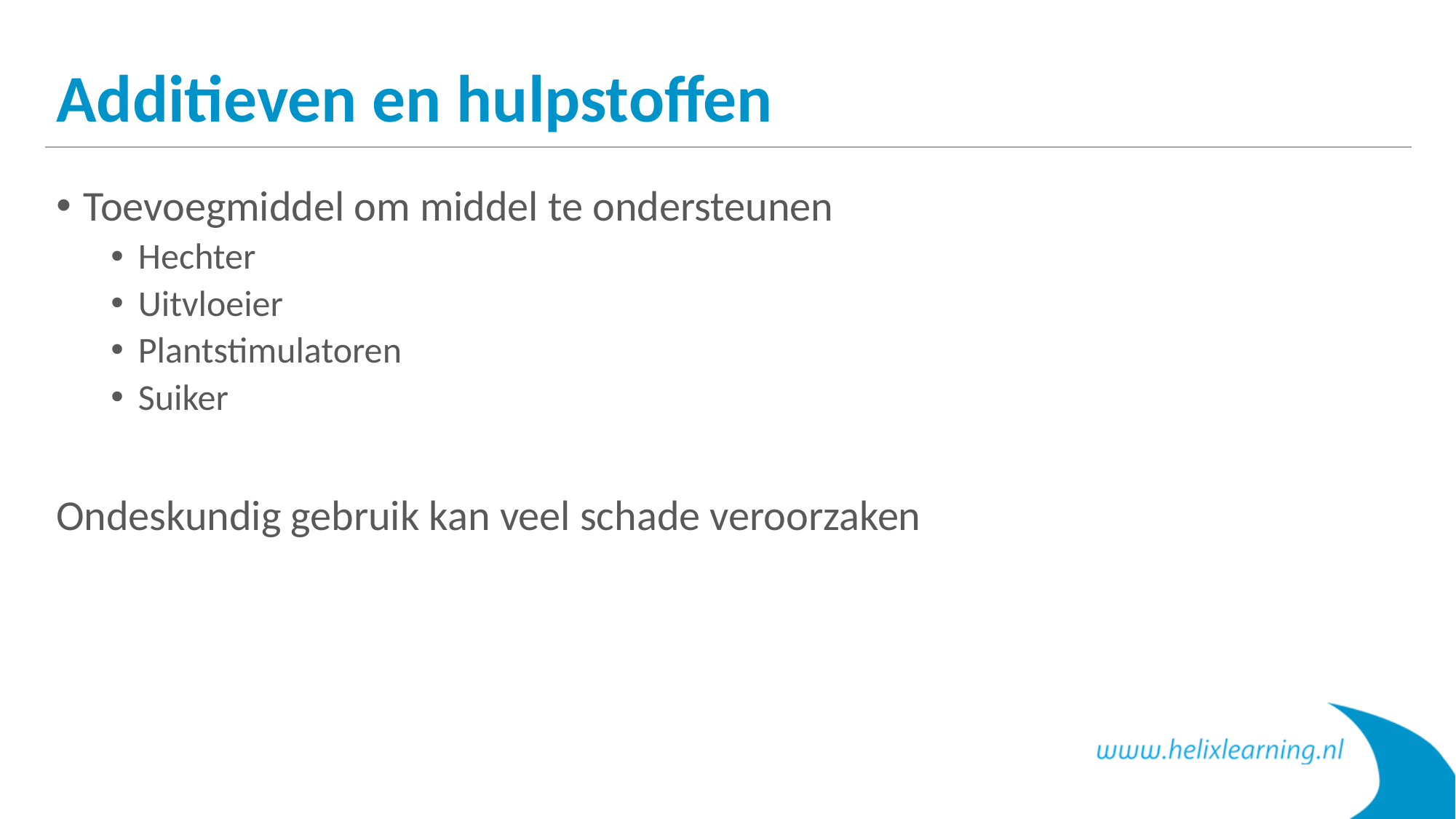

# Additieven en hulpstoffen
Toevoegmiddel om middel te ondersteunen
Hechter
Uitvloeier
Plantstimulatoren
Suiker

Ondeskundig gebruik kan veel schade veroorzaken